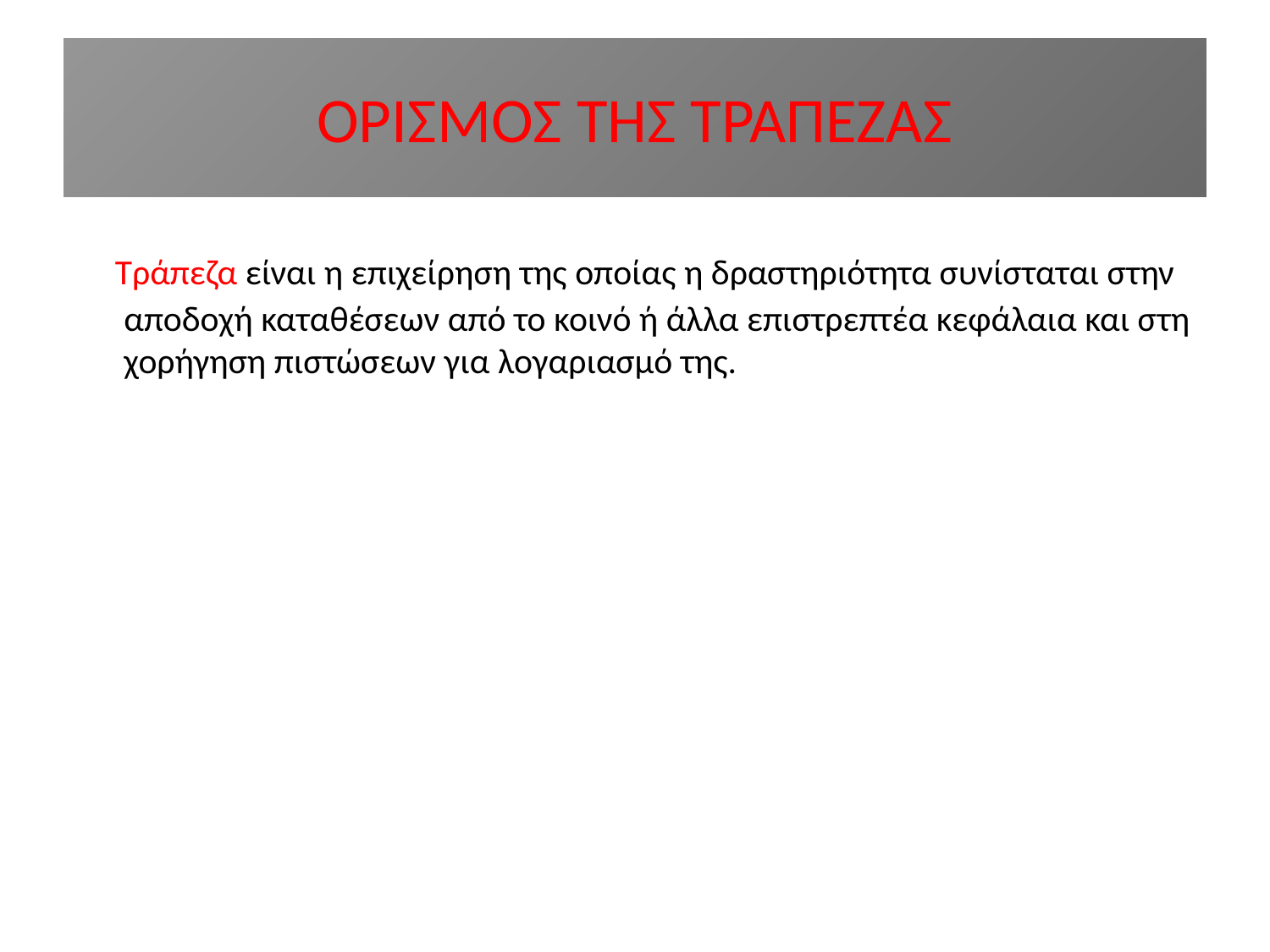

# ΟΡΙΣΜΟΣ ΤΗΣ ΤΡΑΠΕΖΑΣ
   Τράπεζα είναι η επιχείρηση της οποίας η δραστηριότητα συνίσταται στην αποδοχή καταθέσεων από το κοινό ή άλλα επιστρεπτέα κεφάλαια και στη χορήγηση πιστώσεων για λογαριασμό της.